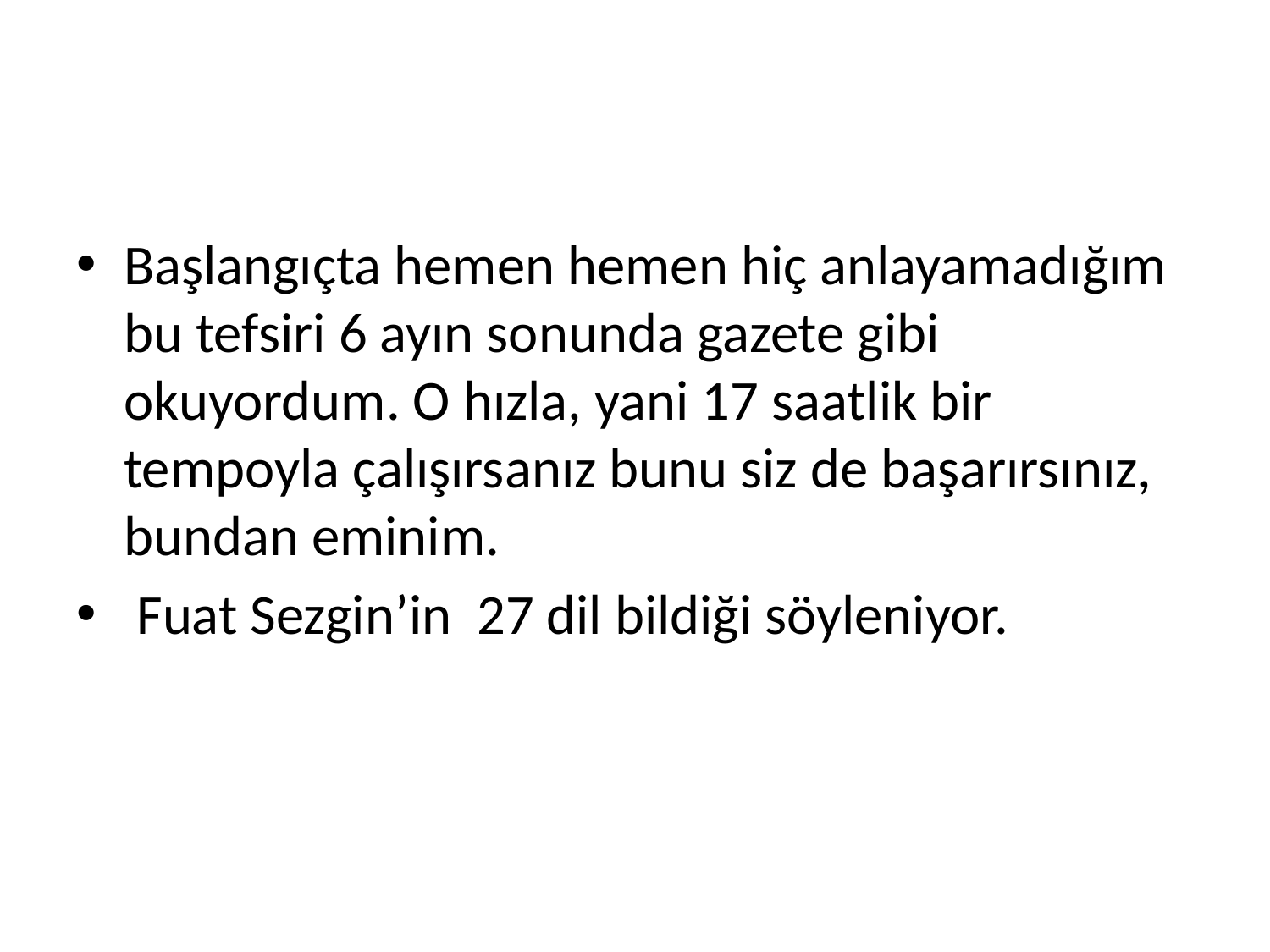

#
Başlangıçta hemen hemen hiç anlayamadığım bu tefsiri 6 ayın sonunda gazete gibi okuyordum. O hızla, yani 17 saatlik bir tempoyla çalışırsanız bunu siz de başarırsınız, bundan eminim.
 Fuat Sezgin’in  27 dil bildiği söyleniyor.